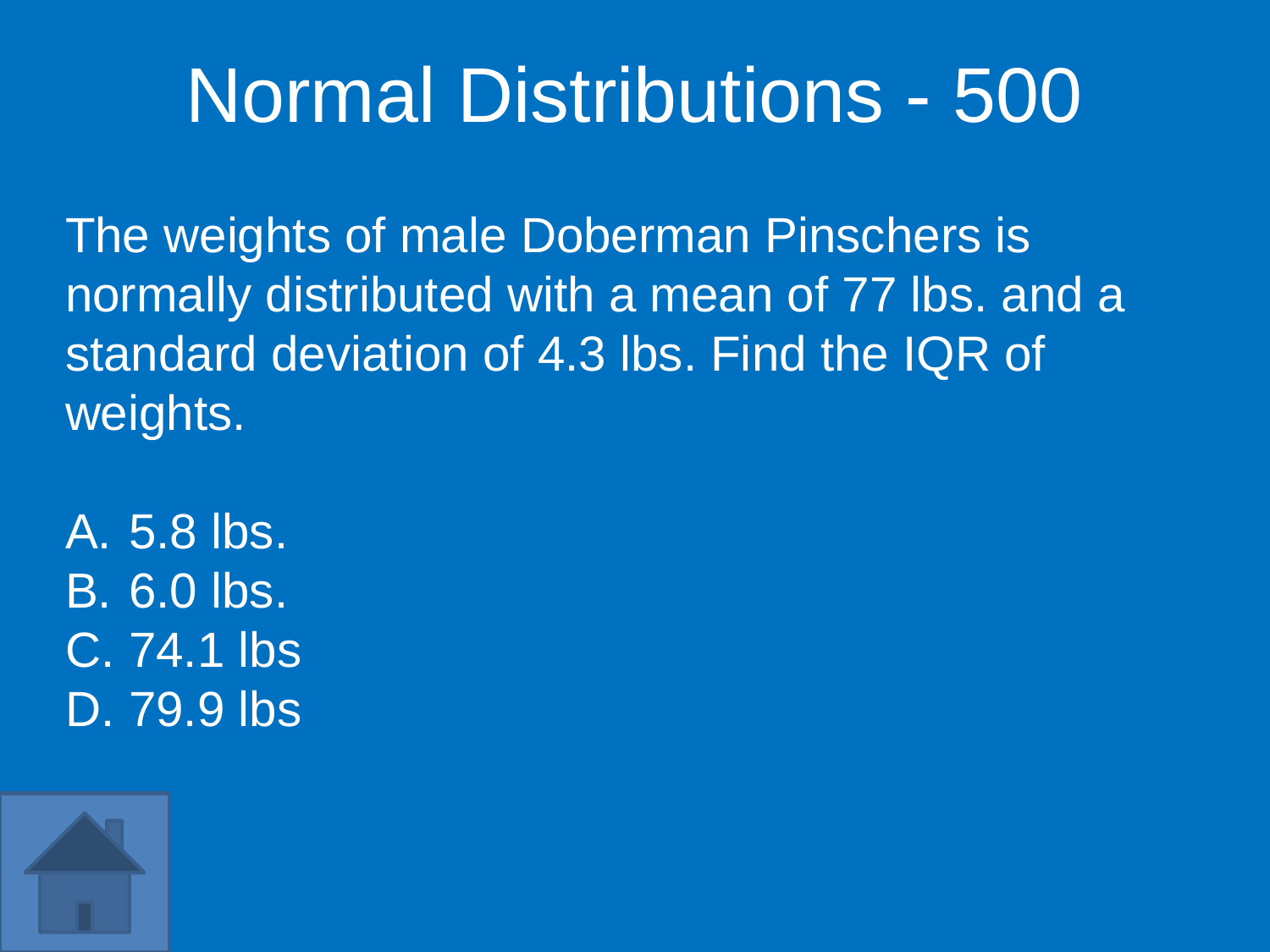

Normal Distributions - 500
The weights of male Doberman Pinschers is normally distributed with a mean of 77 lbs. and a standard deviation of 4.3 lbs. Find the IQR of weights.

5.8 lbs.
6.0 lbs.
74.1 lbs
79.9 lbs